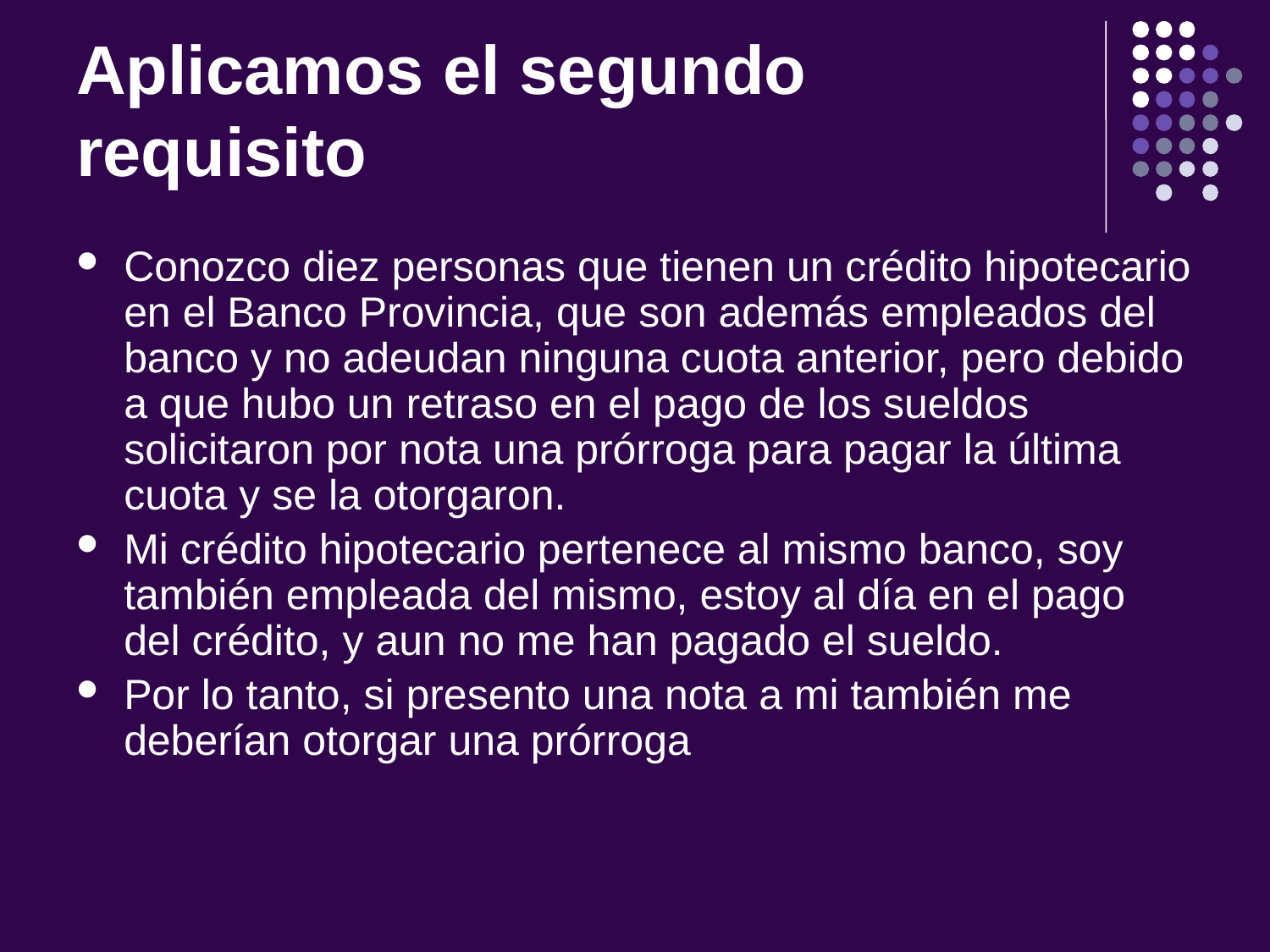

# Aplicamos el segundo requisito
Conozco diez personas que tienen un crédito hipotecario en el Banco Provincia, que son además empleados del banco y no adeudan ninguna cuota anterior, pero debido a que hubo un retraso en el pago de los sueldos solicitaron por nota una prórroga para pagar la última cuota y se la otorgaron.
Mi crédito hipotecario pertenece al mismo banco, soy también empleada del mismo, estoy al día en el pago del crédito, y aun no me han pagado el sueldo.
Por lo tanto, si presento una nota a mi también me deberían otorgar una prórroga